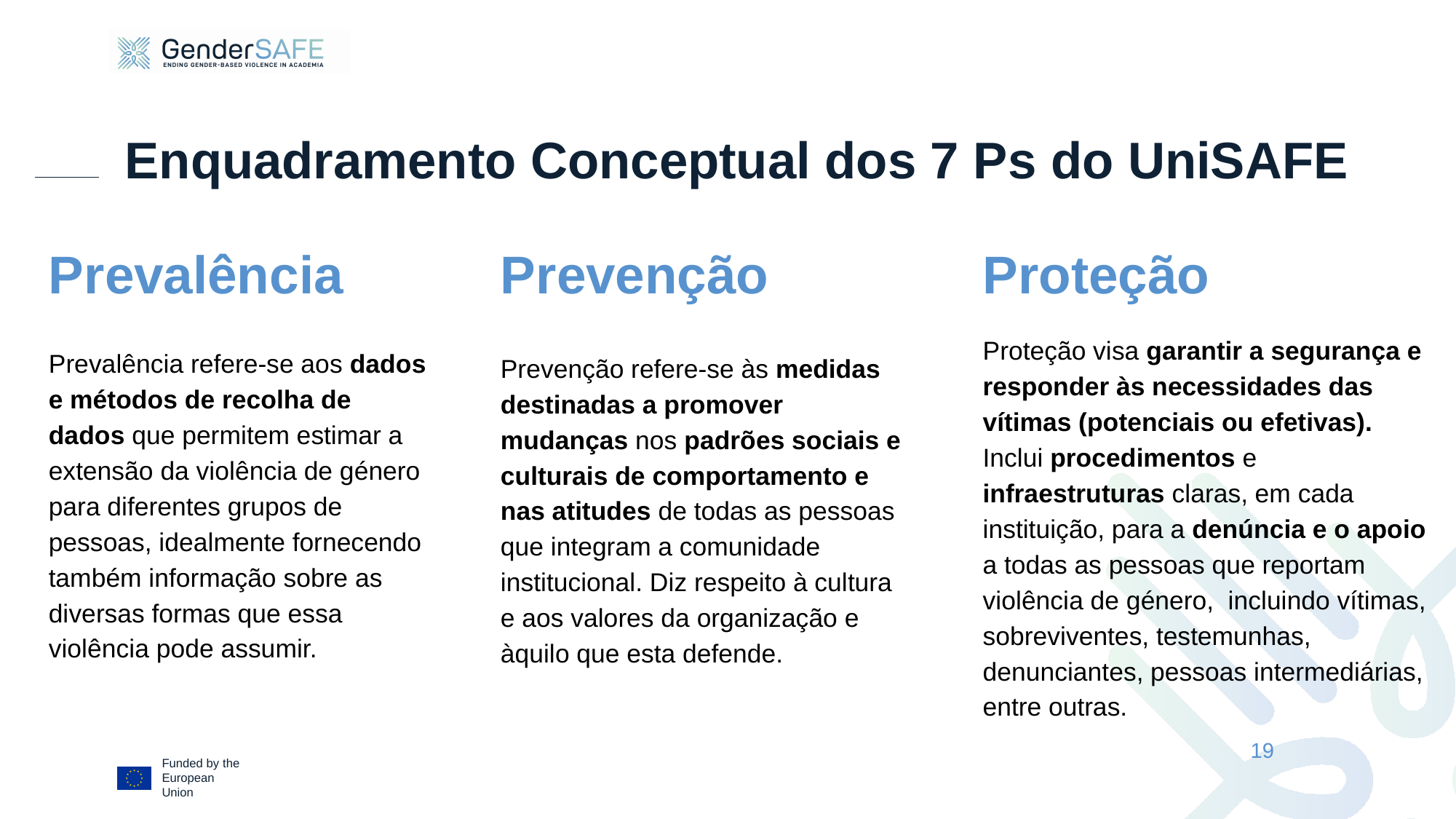

# Enquadramento Conceptual dos 7 Ps do UniSAFE
Prevalência
Prevenção
Proteção
Proteção visa garantir a segurança e responder às necessidades das vítimas (potenciais ou efetivas). Inclui procedimentos e infraestruturas claras, em cada instituição, para a denúncia e o apoio a todas as pessoas que reportam violência de género,  incluindo vítimas, sobreviventes, testemunhas, denunciantes, pessoas intermediárias, entre outras.

Prevalência refere-se aos dados e métodos de recolha de dados que permitem estimar a extensão da violência de género para diferentes grupos de pessoas, idealmente fornecendo também informação sobre as diversas formas que essa violência pode assumir.
Prevenção refere-se às medidas destinadas a promover mudanças nos padrões sociais e culturais de comportamento e nas atitudes de todas as pessoas que integram a comunidade institucional. Diz respeito à cultura e aos valores da organização e àquilo que esta defende.
19